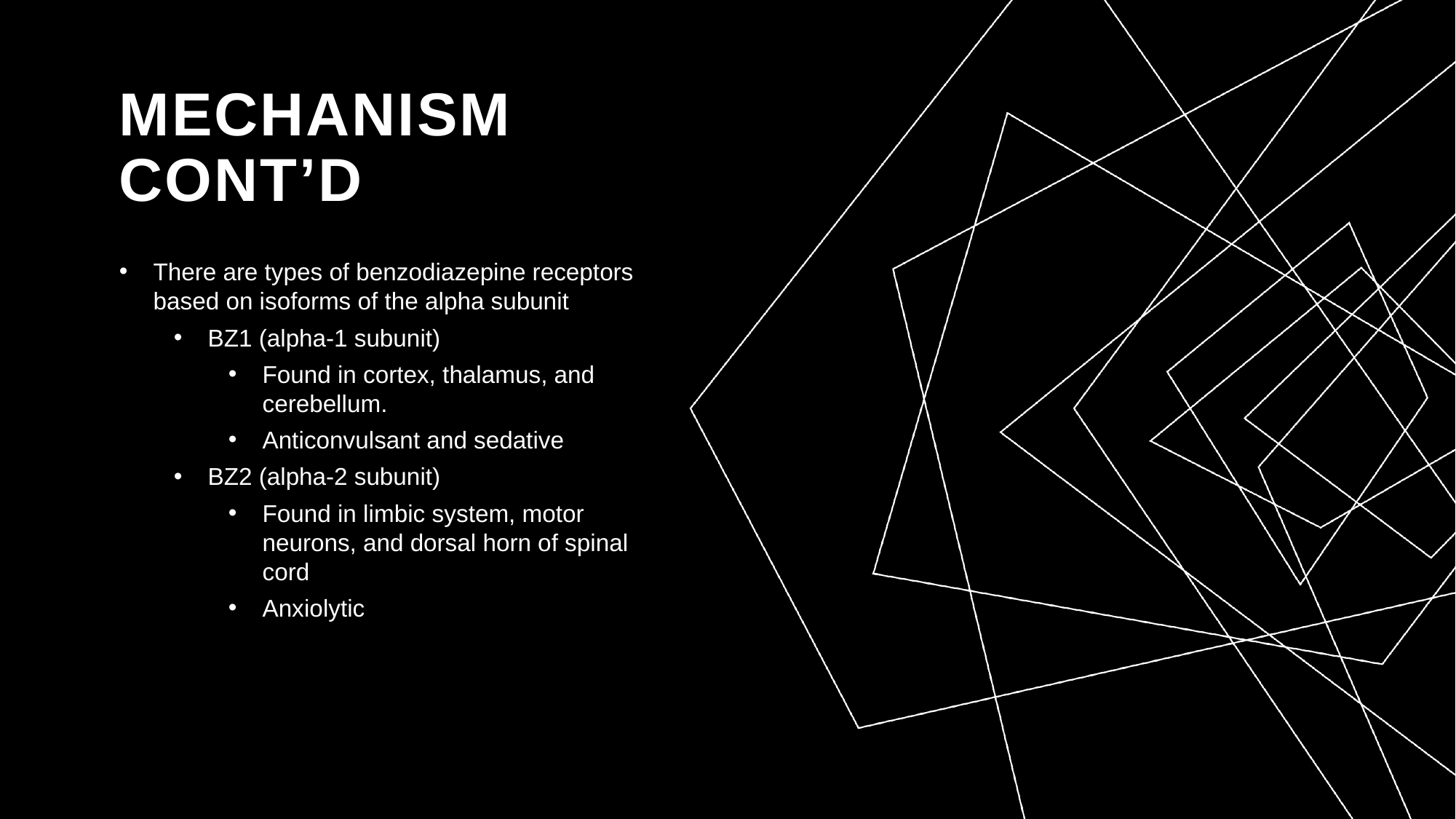

# Mechanism cont’d
There are types of benzodiazepine receptors based on isoforms of the alpha subunit
BZ1 (alpha-1 subunit)
Found in cortex, thalamus, and cerebellum.
Anticonvulsant and sedative
BZ2 (alpha-2 subunit)
Found in limbic system, motor neurons, and dorsal horn of spinal cord
Anxiolytic